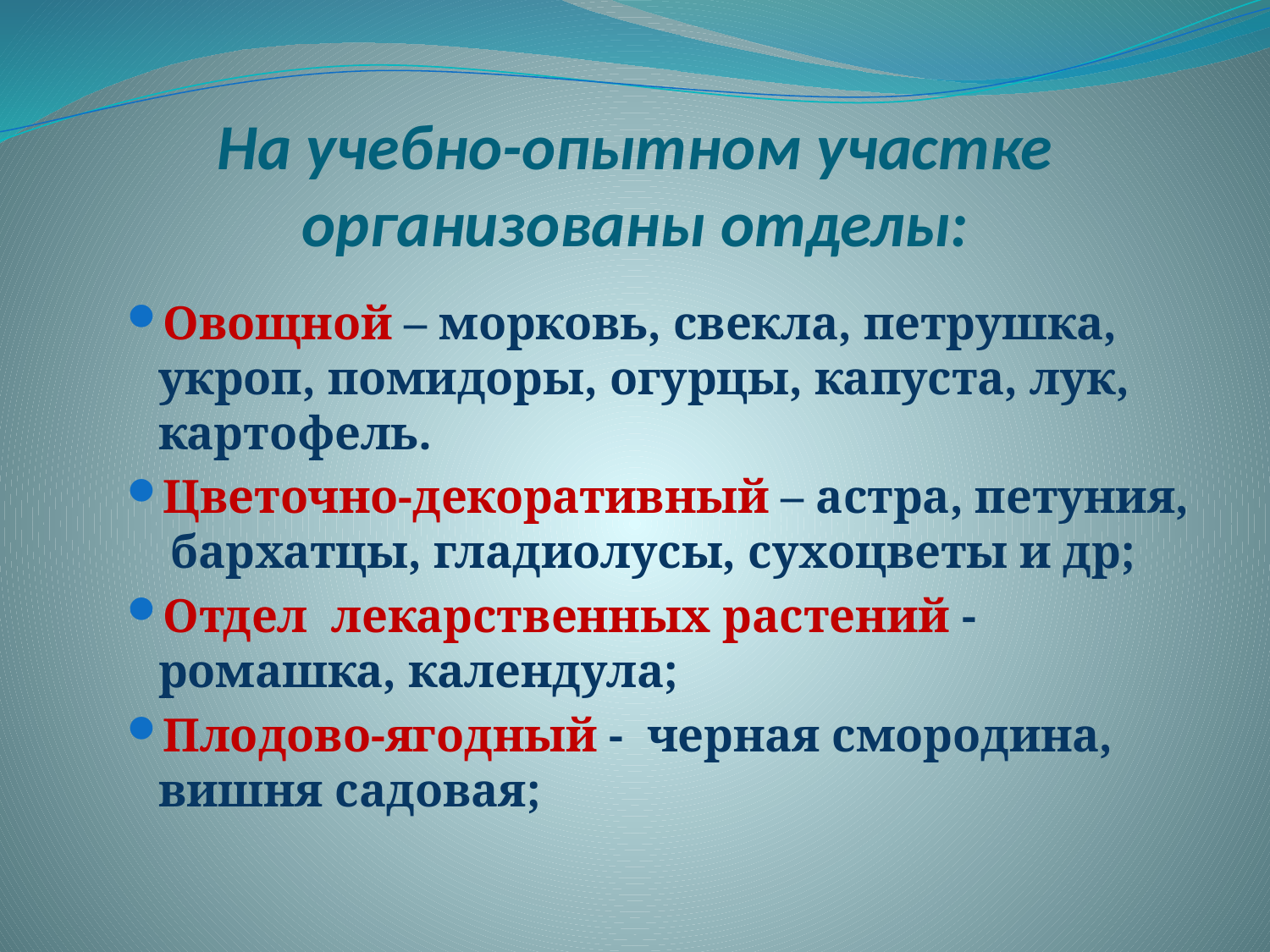

# На учебно-опытном участке организованы отделы:
Овощной – морковь, свекла, петрушка, укроп, помидоры, огурцы, капуста, лук, картофель.
Цветочно-декоративный – астра, петуния,  бархатцы, гладиолусы, сухоцветы и др;
Отдел  лекарственных растений -  ромашка, календула;
Плодово-ягодный -  черная смородина, вишня садовая;